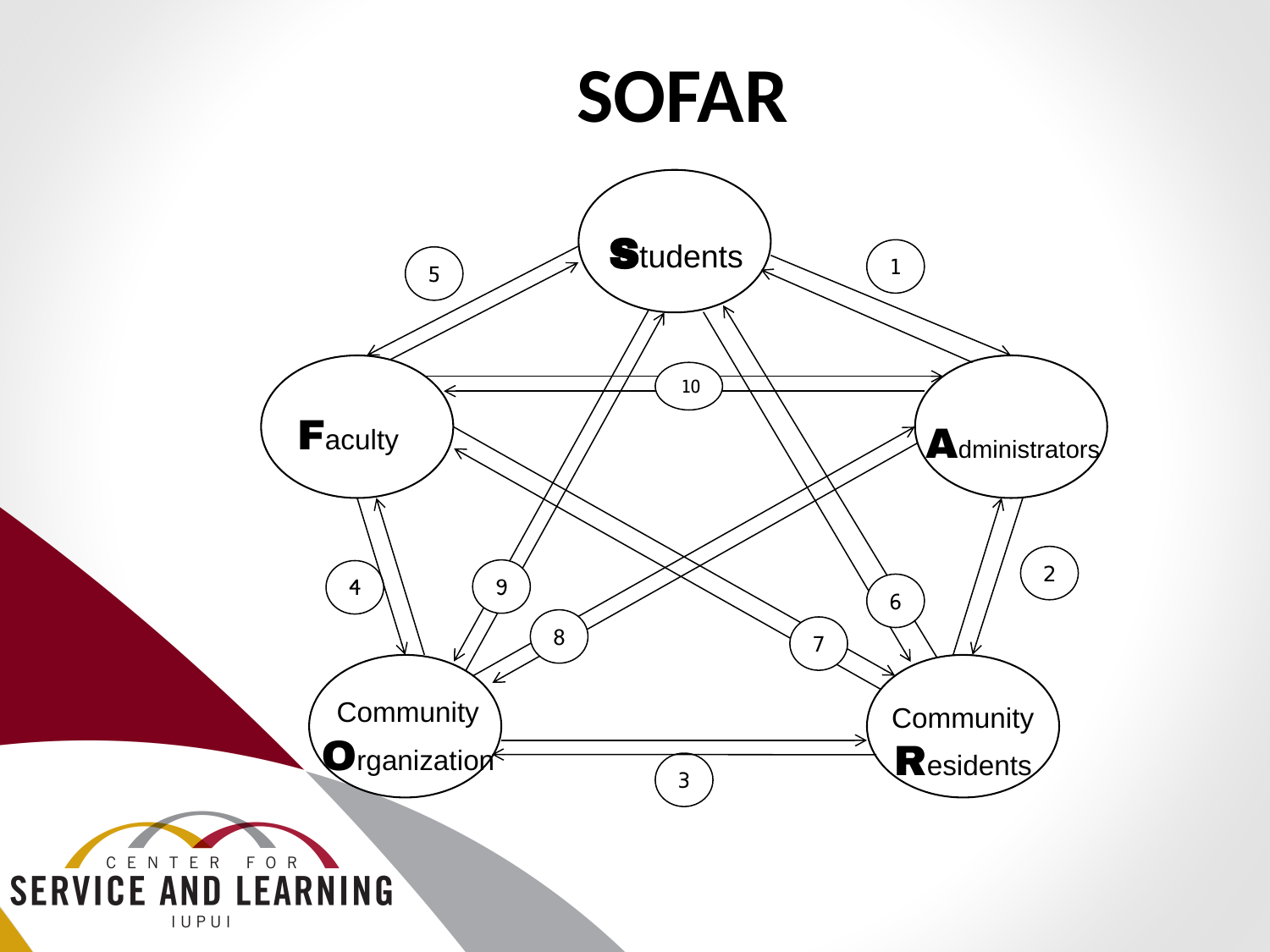

# SOFAR

Students
1
5

10
Faculty
Administrators
2
9
4
6
8
7

Community Organization
Community Residents
3